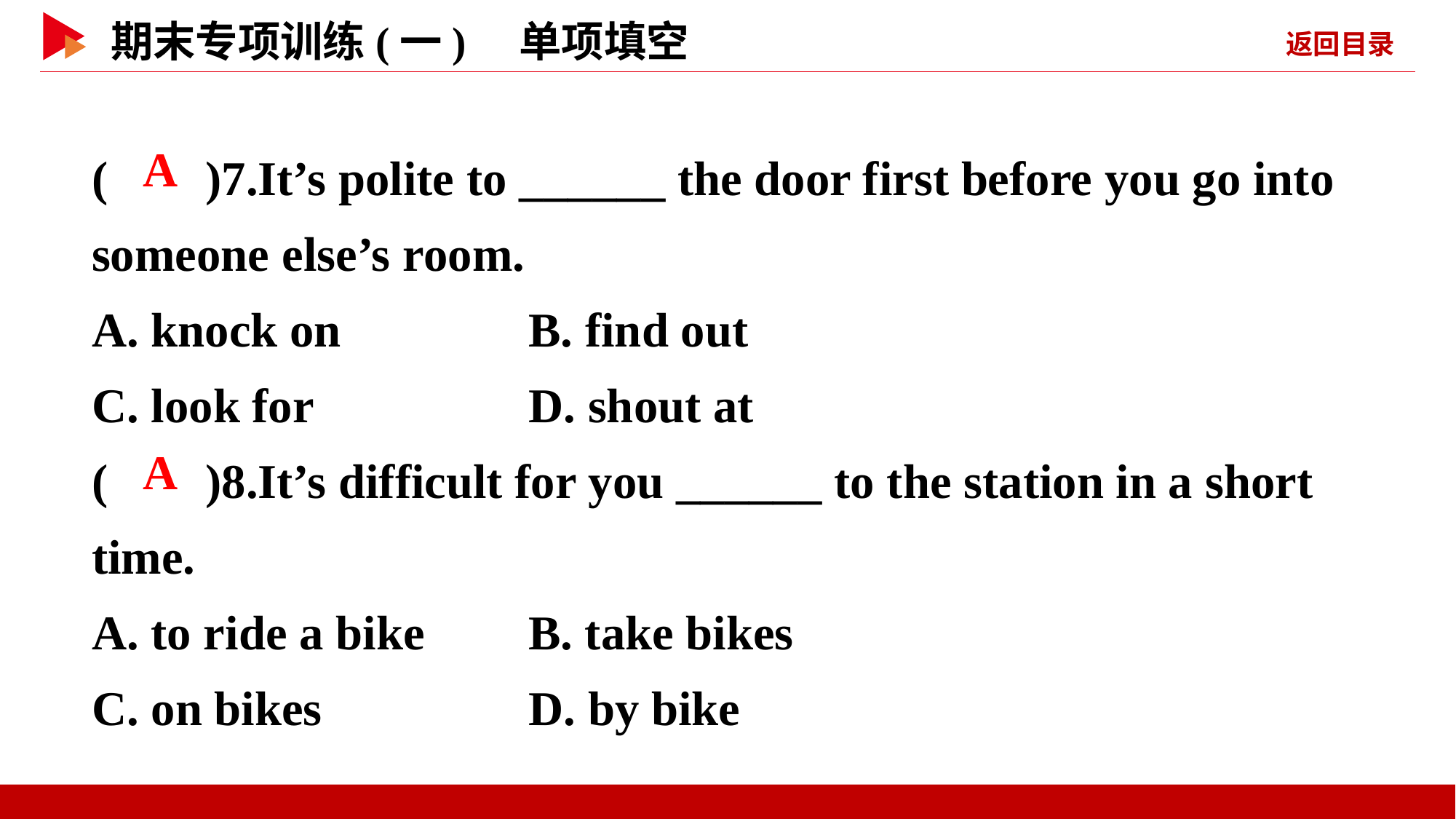

(        )7.It’s polite to ______ the door first before you go into someone else’s room.
A. knock on	         B. find out
C. look for	         D. shout at
(        )8.It’s difficult for you ______ to the station in a short time.
A. to ride a bike	B. take bikes
C. on bikes	         D. by bike
   A
   A